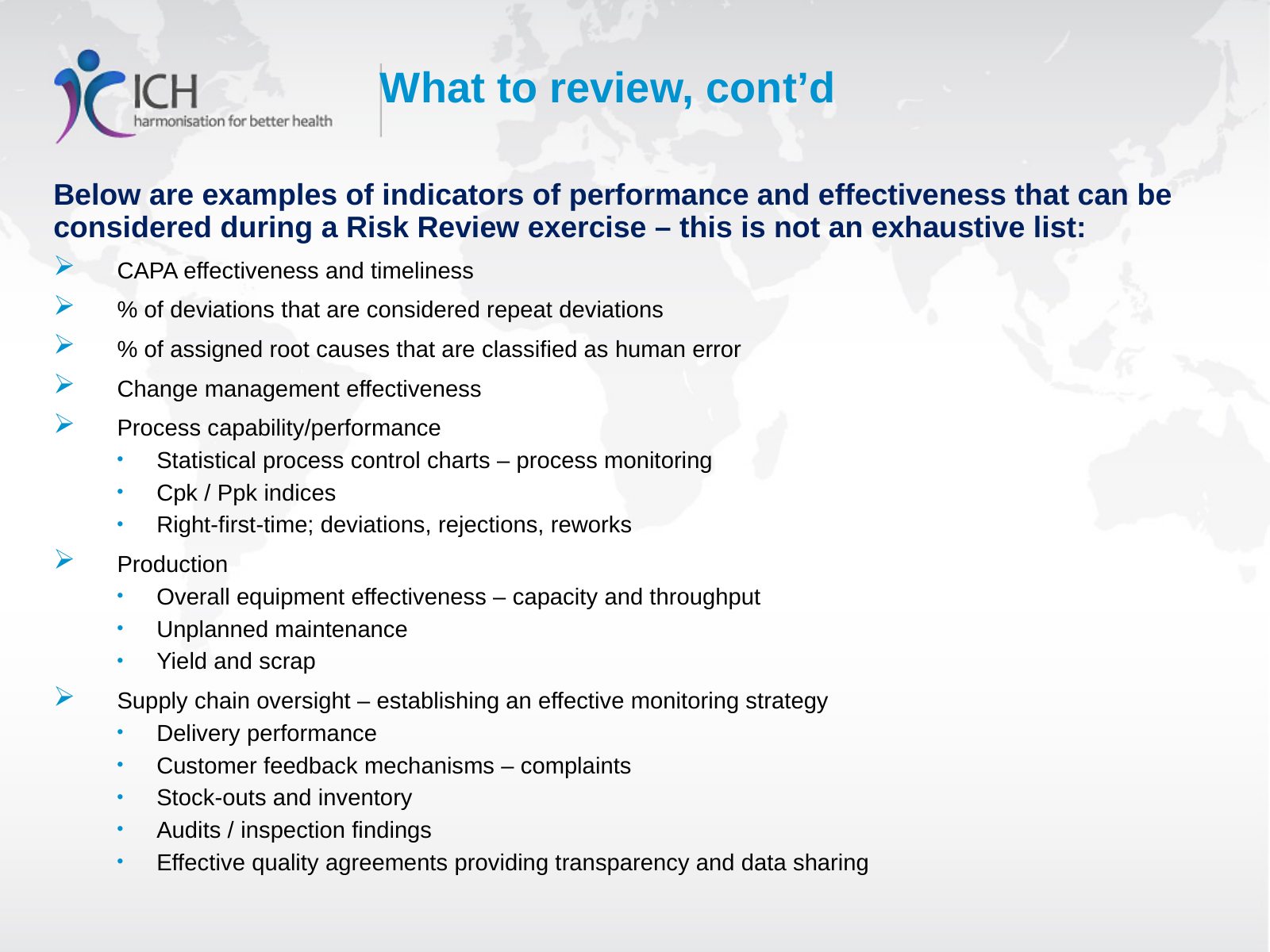

# What to review, cont’d
Below are examples of indicators of performance and effectiveness that can be considered during a Risk Review exercise – this is not an exhaustive list:
CAPA effectiveness and timeliness
% of deviations that are considered repeat deviations
% of assigned root causes that are classified as human error
Change management effectiveness
Process capability/performance
Statistical process control charts – process monitoring
Cpk / Ppk indices
Right-first-time; deviations, rejections, reworks
Production
Overall equipment effectiveness – capacity and throughput
Unplanned maintenance
Yield and scrap
Supply chain oversight – establishing an effective monitoring strategy
Delivery performance
Customer feedback mechanisms – complaints
Stock-outs and inventory
Audits / inspection findings
Effective quality agreements providing transparency and data sharing